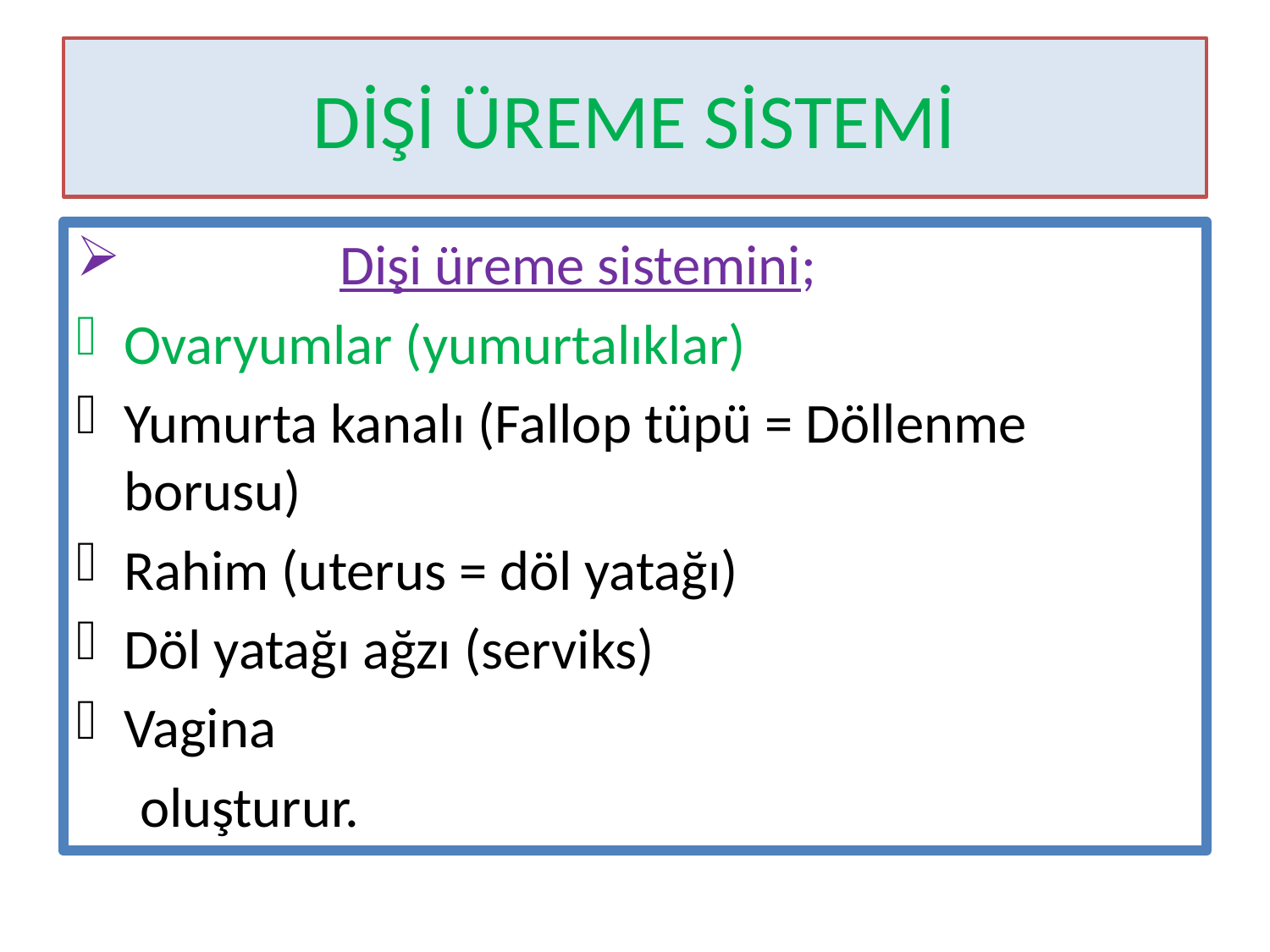

# DİŞİ ÜREME SİSTEMİ
                 Dişi üreme sistemini;
Ovaryumlar (yumurtalıklar)
Yumurta kanalı (Fallop tüpü = Döllenme borusu)
Rahim (uterus = döl yatağı)
Döl yatağı ağzı (serviks)
Vagina
     oluşturur.